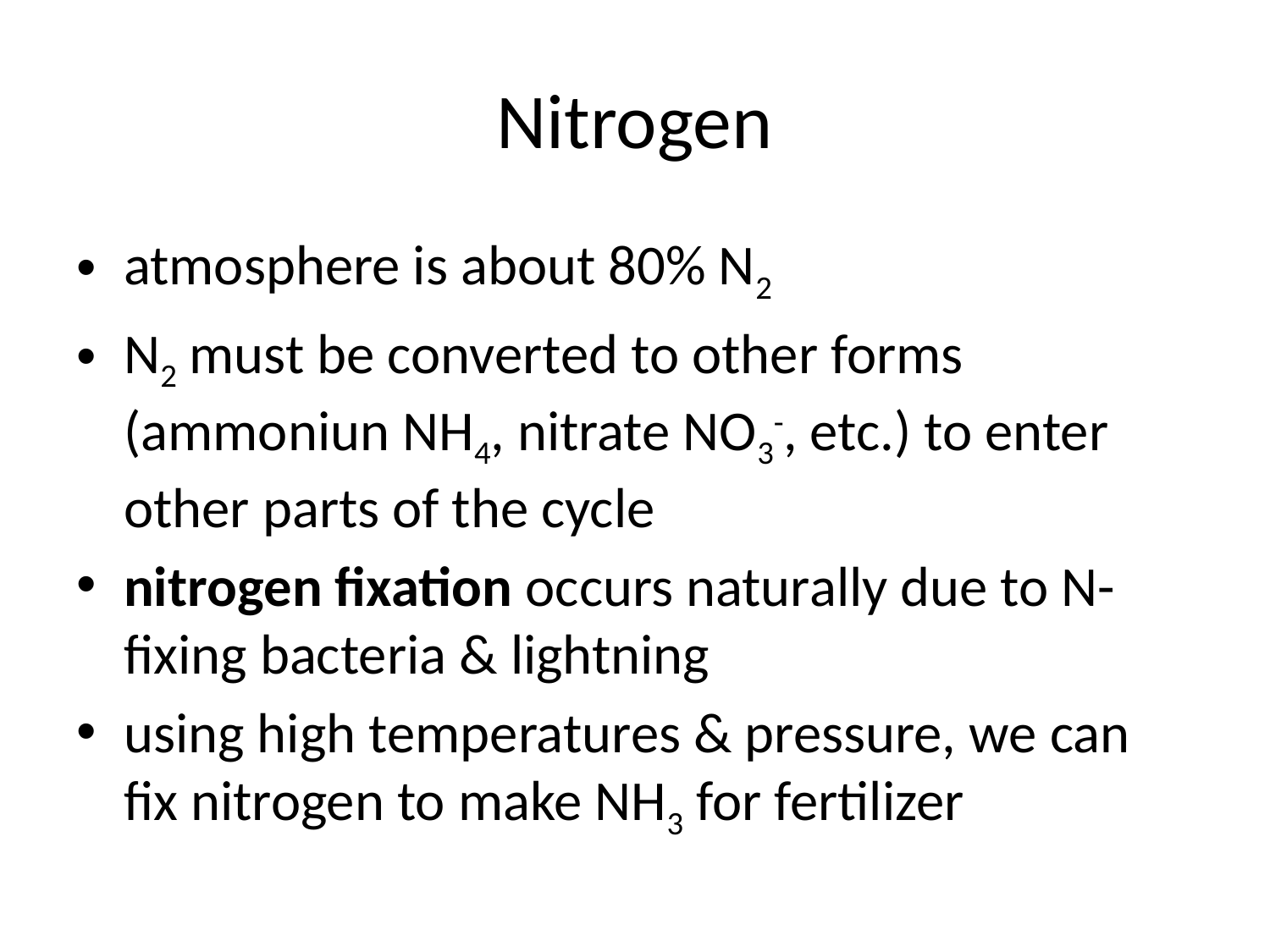

# Nitrogen
atmosphere is about 80% N2
N2 must be converted to other forms (ammoniun NH4, nitrate NO3-, etc.) to enter other parts of the cycle
nitrogen fixation occurs naturally due to N-fixing bacteria & lightning
using high temperatures & pressure, we can fix nitrogen to make NH3 for fertilizer